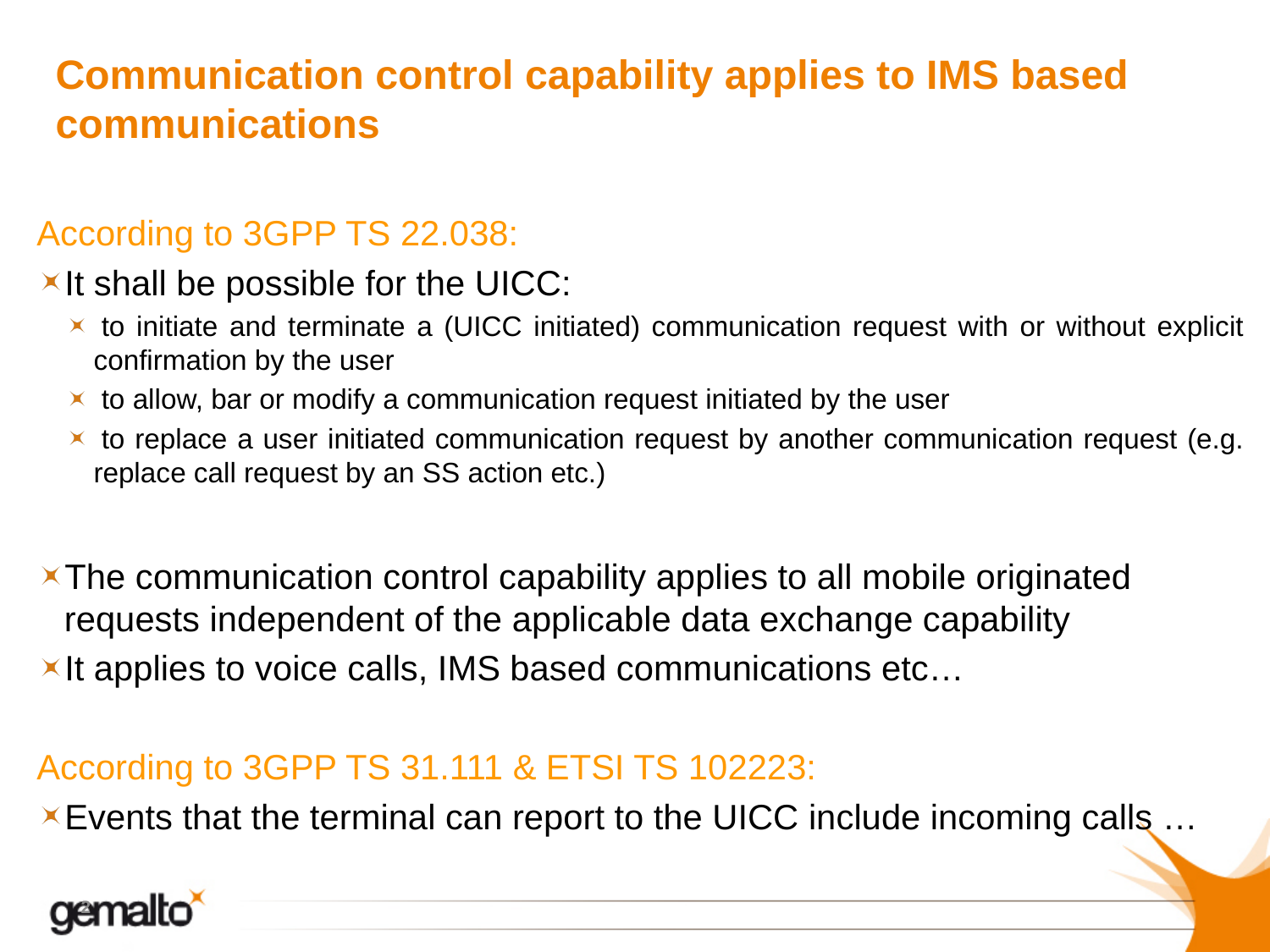

# Communication control capability applies to IMS based communications
According to 3GPP TS 22.038:
It shall be possible for the UICC:
 to initiate and terminate a (UICC initiated) communication request with or without explicit confirmation by the user
 to allow, bar or modify a communication request initiated by the user
 to replace a user initiated communication request by another communication request (e.g. replace call request by an SS action etc.)

The communication control capability applies to all mobile originated requests independent of the applicable data exchange capability
It applies to voice calls, IMS based communications etc…

According to 3GPP TS 31.111 & ETSI TS 102223:
Events that the terminal can report to the UICC include incoming calls …

2